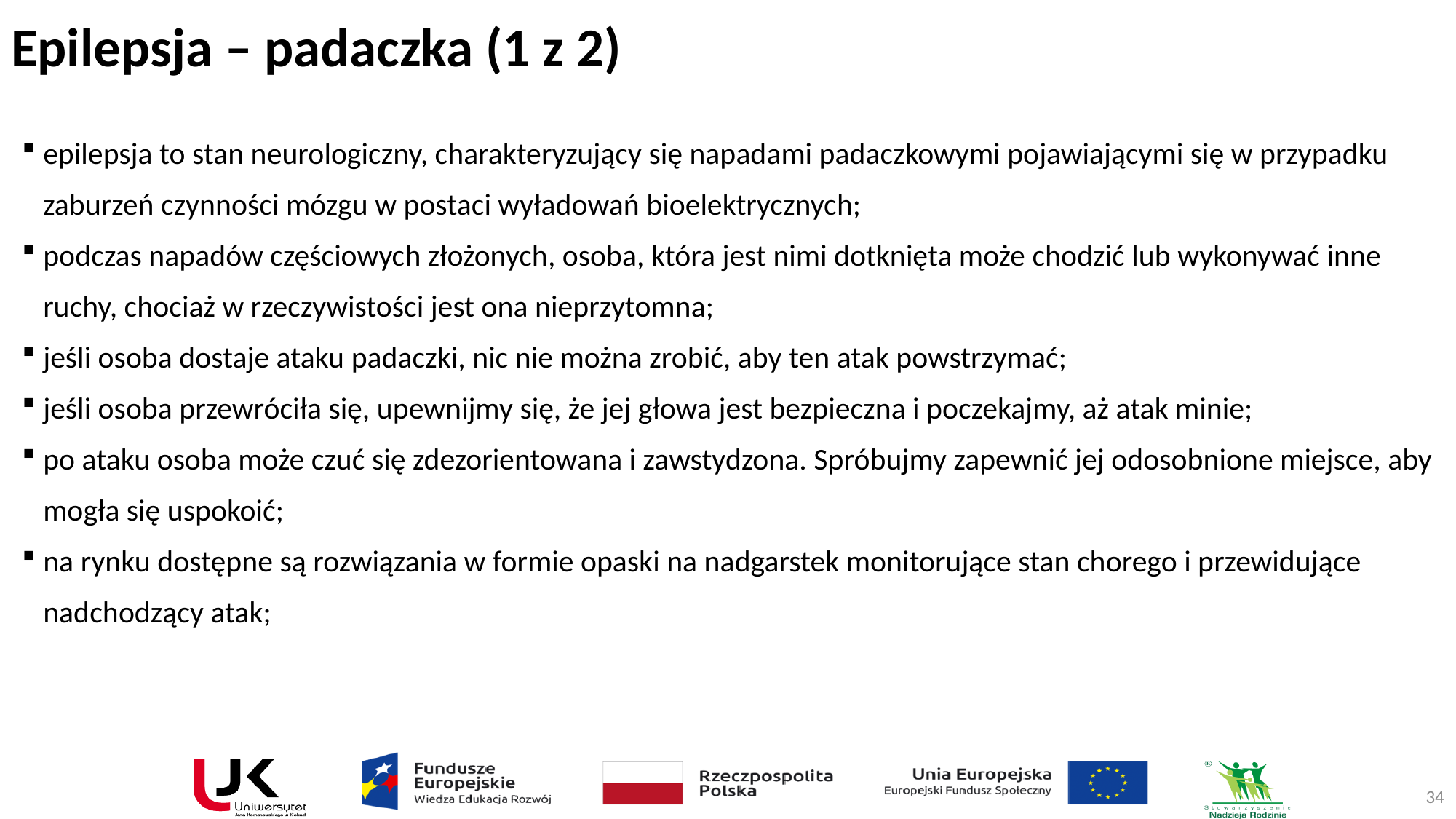

# Epilepsja – padaczka (1 z 2)
epilepsja to stan neurologiczny, charakteryzujący się napadami padaczkowymi pojawiającymi się w przypadku zaburzeń czynności mózgu w postaci wyładowań bioelektrycznych;
podczas napadów częściowych złożonych, osoba, która jest nimi dotknięta może chodzić lub wykonywać inne ruchy, chociaż w rzeczywistości jest ona nieprzytomna;
jeśli osoba dostaje ataku padaczki, nic nie można zrobić, aby ten atak powstrzymać;
jeśli osoba przewróciła się, upewnijmy się, że jej głowa jest bezpieczna i poczekajmy, aż atak minie;
po ataku osoba może czuć się zdezorientowana i zawstydzona. Spróbujmy zapewnić jej odosobnione miejsce, aby mogła się uspokoić;
na rynku dostępne są rozwiązania w formie opaski na nadgarstek monitorujące stan chorego i przewidujące nadchodzący atak;

34